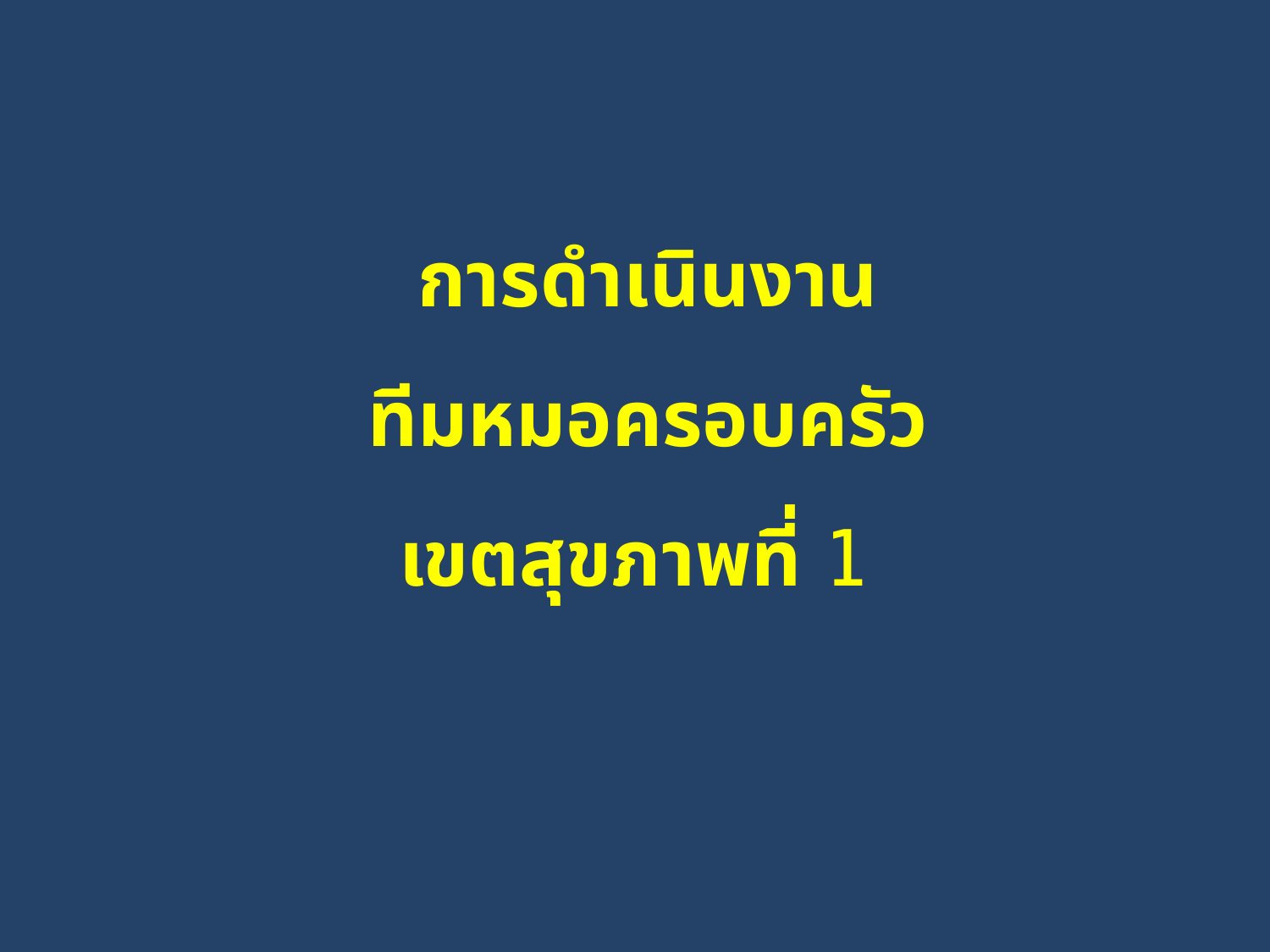

ผลการดำเนินงาน
ทีมหมอครอบครัว
เขตสุขภาพที่ 1
มีนาคม  2558
คณะกรรมการปฐมภูมิ ทุติยภูมิและองค์รวม เขตสุขภาพที่ 1
ผลการดำเนินงาน
ทีมหมอครอบครัว
เขตสุขภาพที่ 1
มีนาคม  2558
คณะกรรมการปฐมภูมิ ทุติยภูมิและองค์รวม เขตสุขภาพที่ 1
การดำเนินงาน
 ทีมหมอครอบครัว
เขตสุขภาพที่ 1